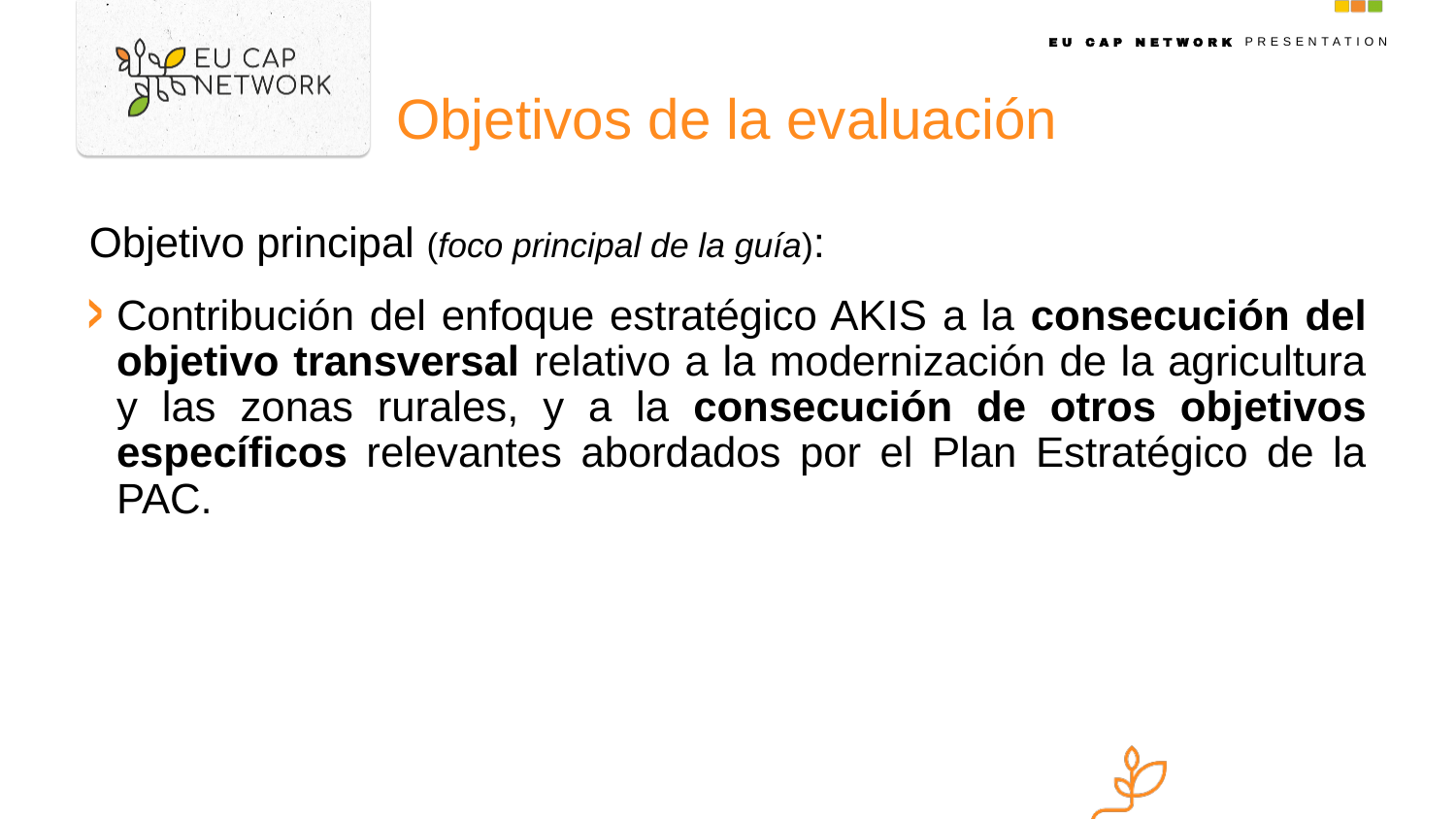

# Objetivos de la evaluación
Objetivo principal (foco principal de la guía):
Contribución del enfoque estratégico AKIS a la consecución del objetivo transversal relativo a la modernización de la agricultura y las zonas rurales, y a la consecución de otros objetivos específicos relevantes abordados por el Plan Estratégico de la PAC.